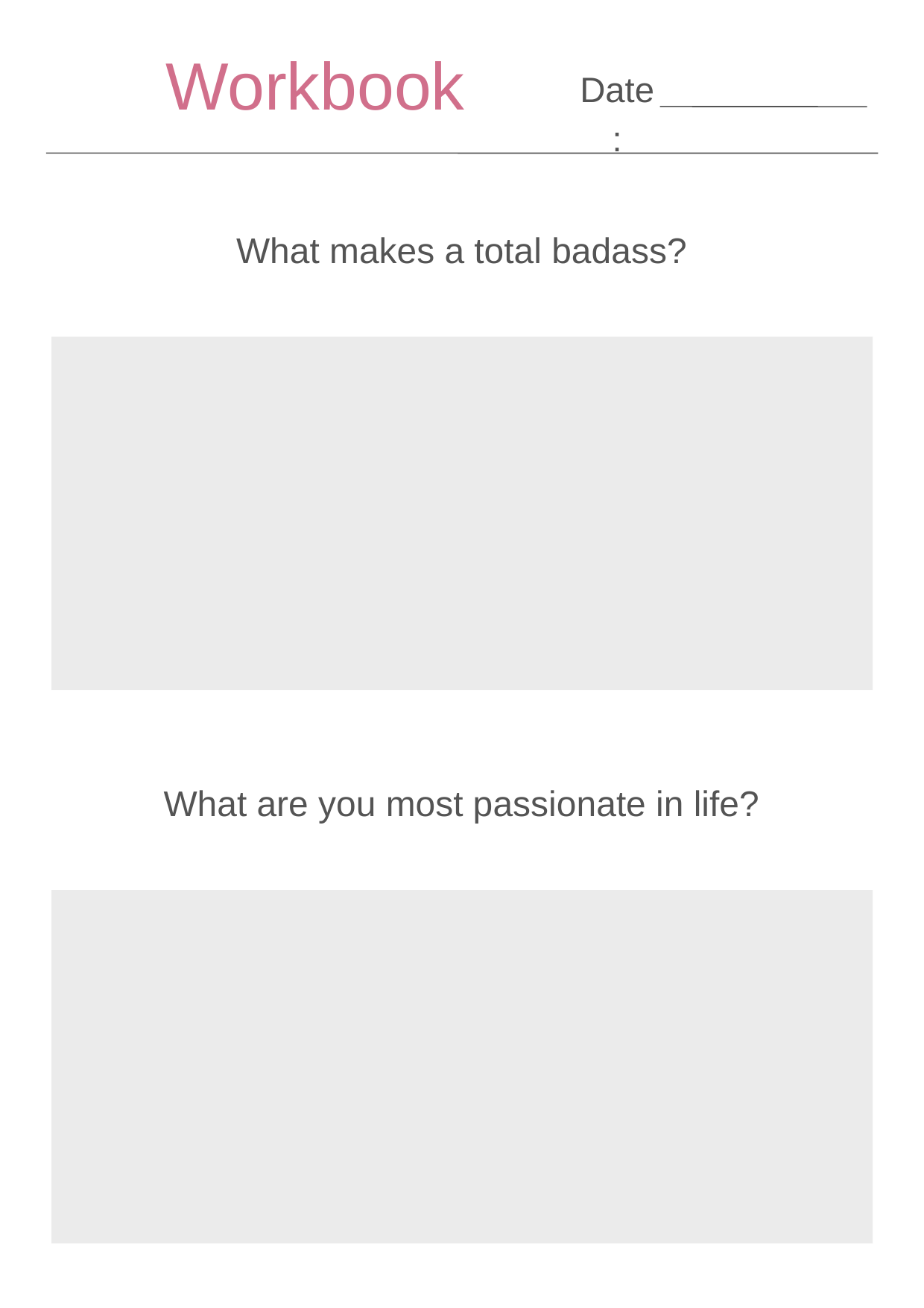

Workbook
Date:

What makes a total badass?

What are you most passionate in life?